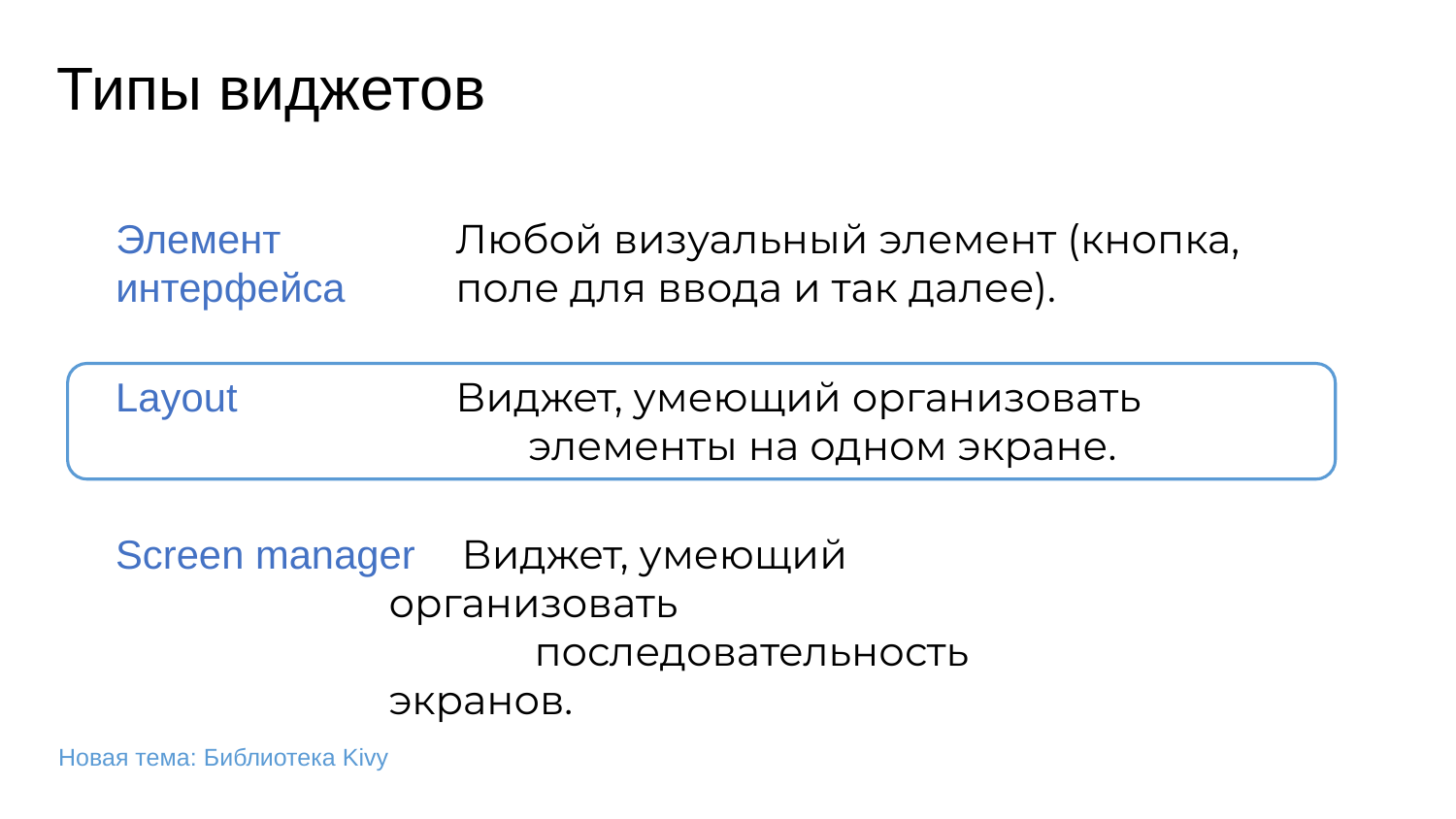

Типы виджетов
Элемент
интерфейса
Любой визуальный элемент (кнопка, поле для ввода и так далее).
Layout
Виджет, умеющий организовать
	элементы на одном экране.

Screen manager
Виджет, умеющий организовать
	последовательность экранов.
Новая тема: Библиотека Kivy